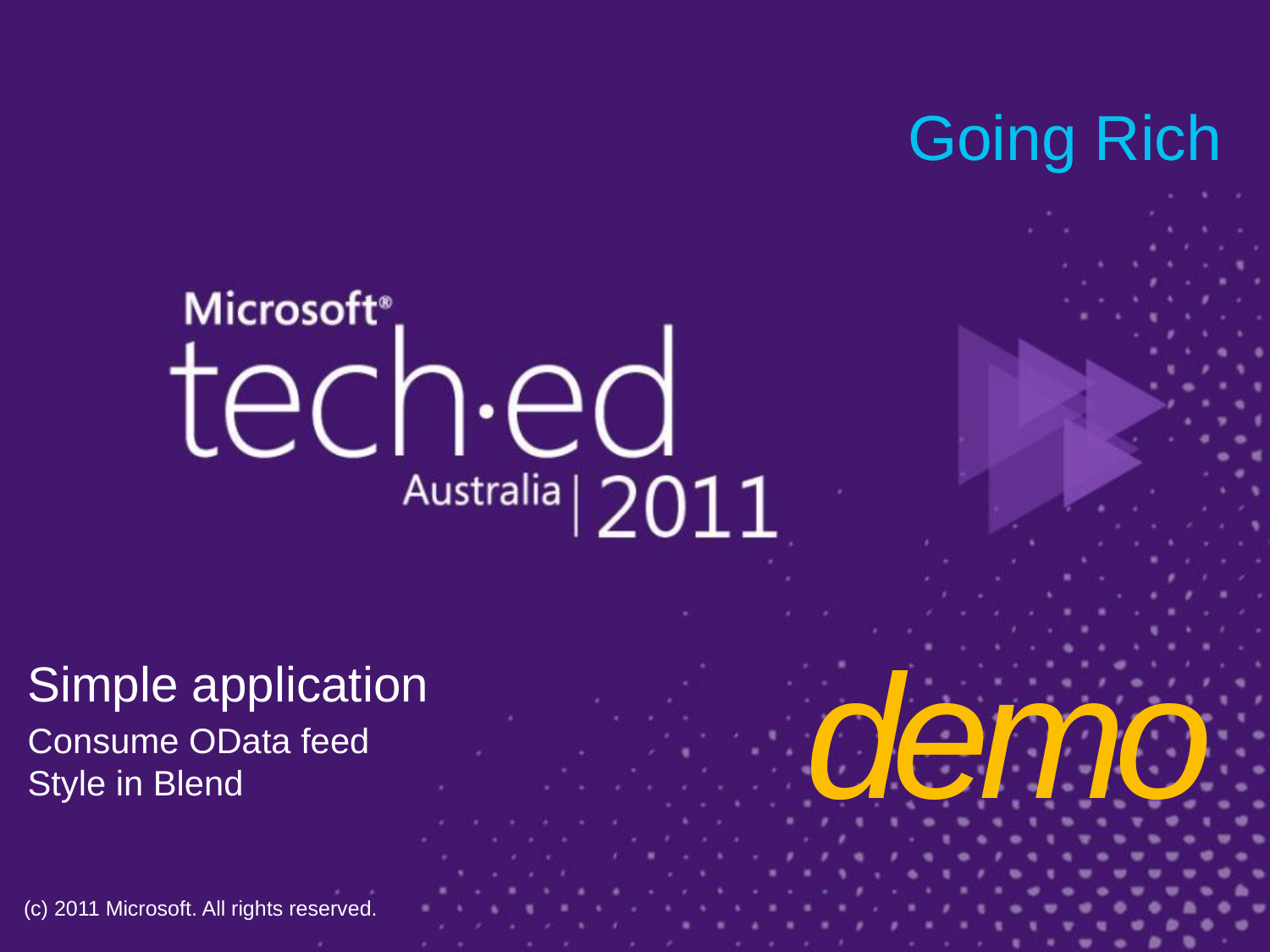

Going Rich
Simple application
Consume OData feed
Style in Blend
demo
(c) 2011 Microsoft. All rights reserved.